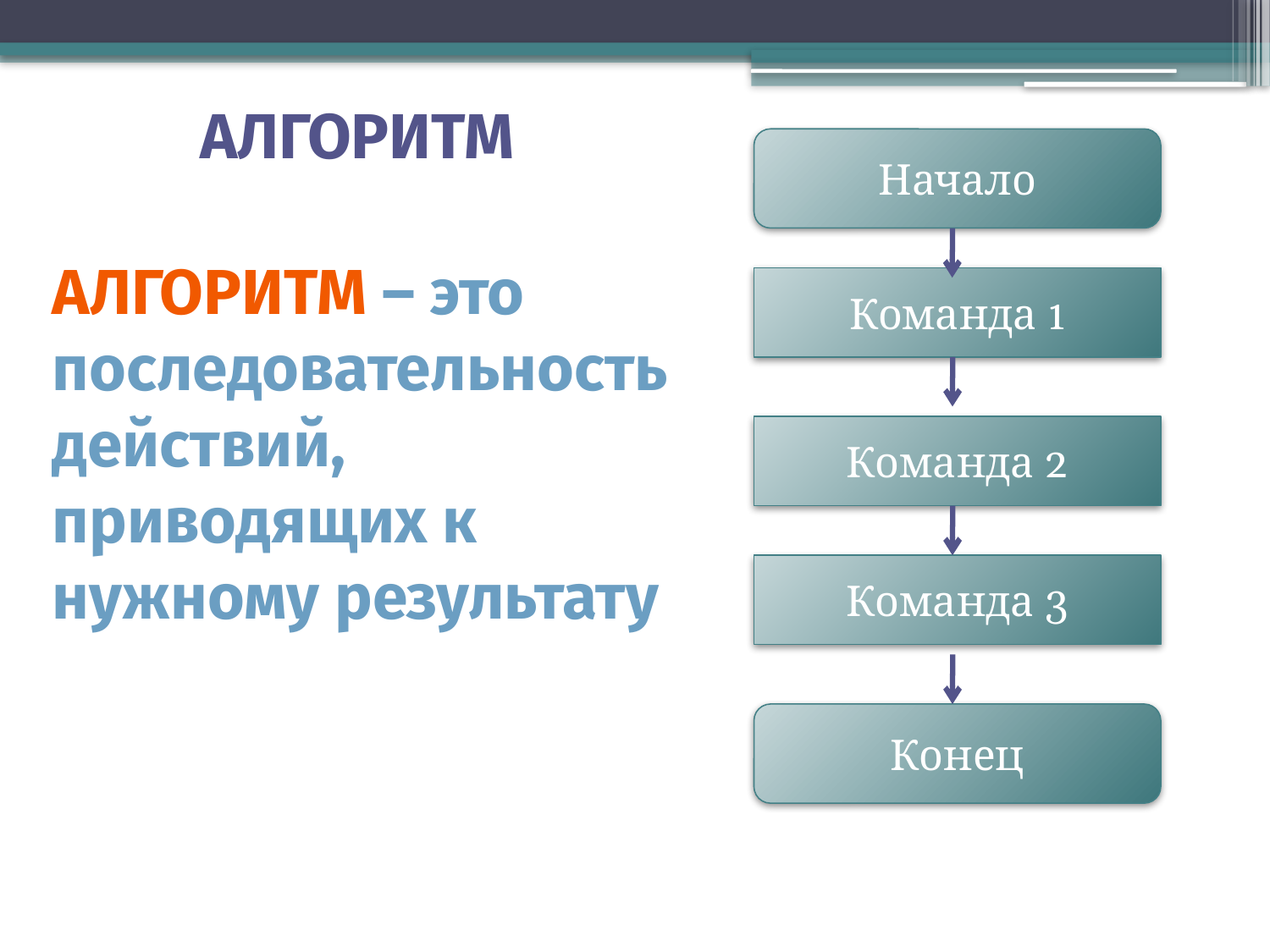

АЛГОРИТМ
Начало
Алгоритм – это последовательность действий, приводящих к нужному результату
Команда 1
Команда 2
Команда 3
Конец